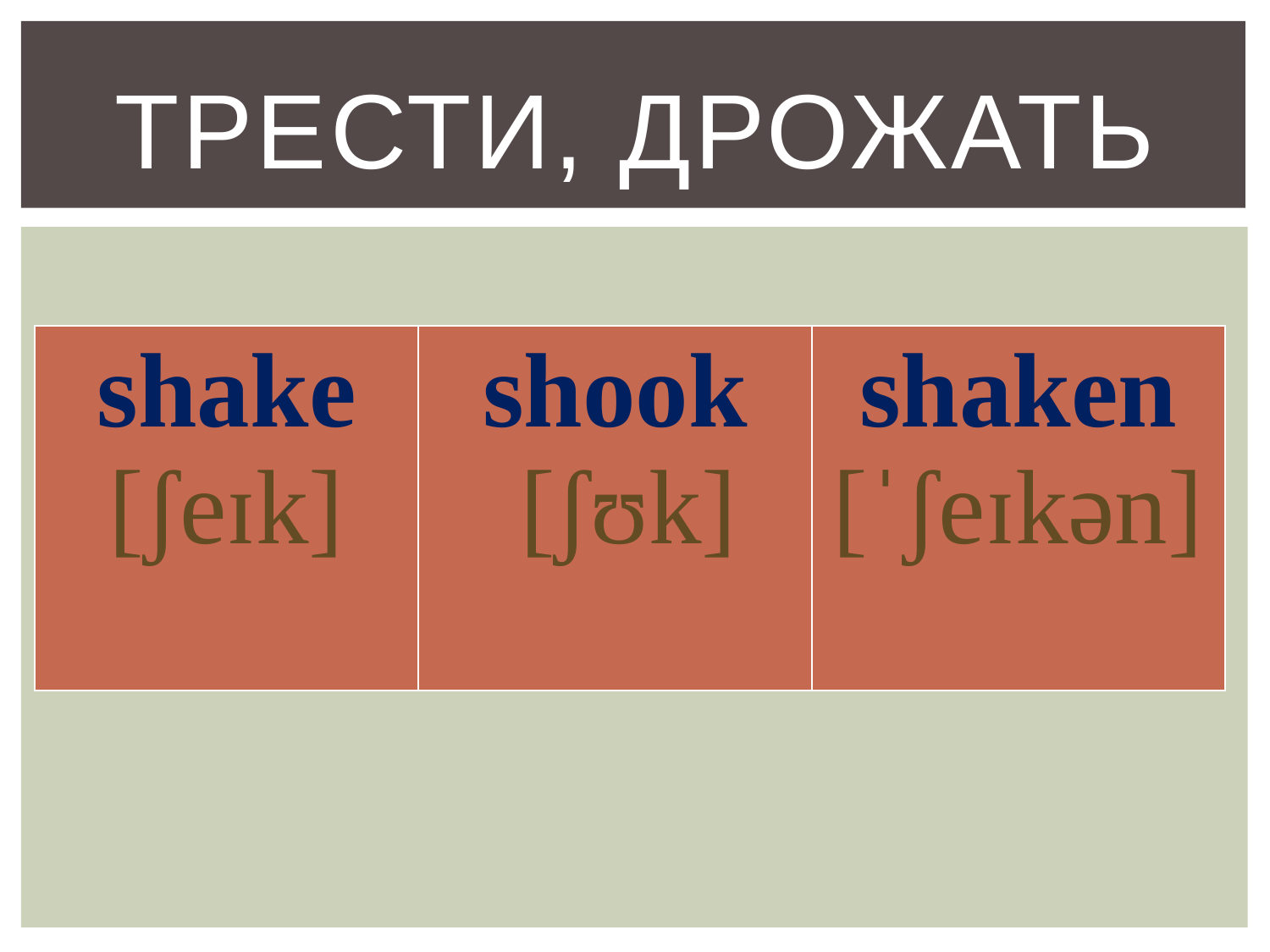

# трести, дрожать
| shake [ʃeɪk] | shook [ʃʊk] | shaken [ˈʃeɪkən] |
| --- | --- | --- |